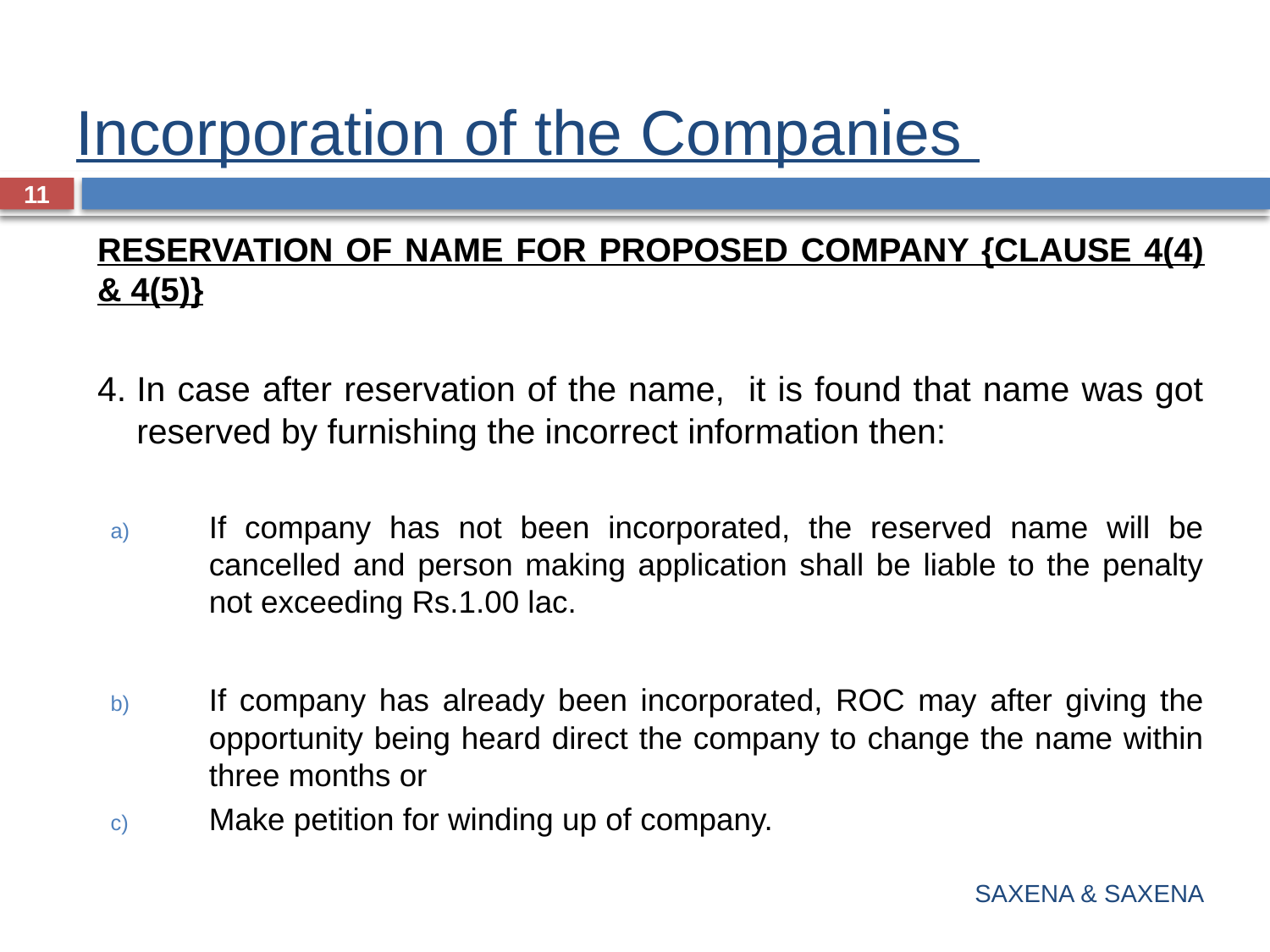

# Incorporation of the Companies
11
RESERVATION OF NAME FOR PROPOSED COMPANY {CLAUSE 4(4) & 4(5)}

4.	In case after reservation of the name,  it is found that name was got reserved by furnishing the incorrect information then:

If company has not been incorporated, the reserved name will be cancelled and person making application shall be liable to the penalty not exceeding Rs.1.00 lac.

If company has already been incorporated, ROC may after giving the opportunity being heard direct the company to change the name within three months or
Make petition for winding up of company.

SAXENA & SAXENA